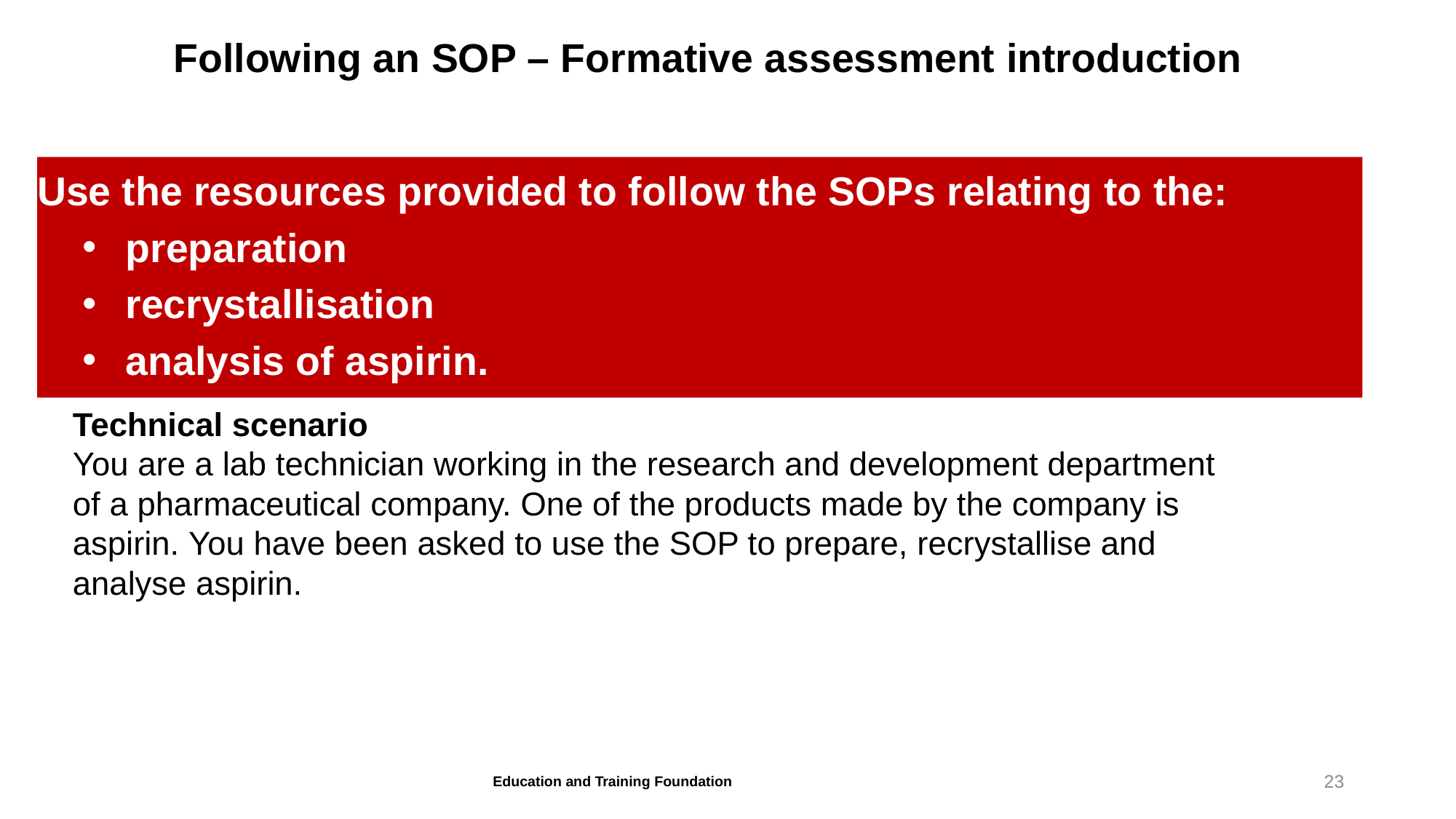

# Following an SOP – Formative assessment introduction
Use the resources provided to follow the SOPs relating to the:
preparation
recrystallisation
analysis of aspirin.
Technical scenario
You are a lab technician working in the research and development department of a pharmaceutical company. One of the products made by the company is aspirin. You have been asked to use the SOP to prepare, recrystallise and analyse aspirin.

Education and Training Foundation
23